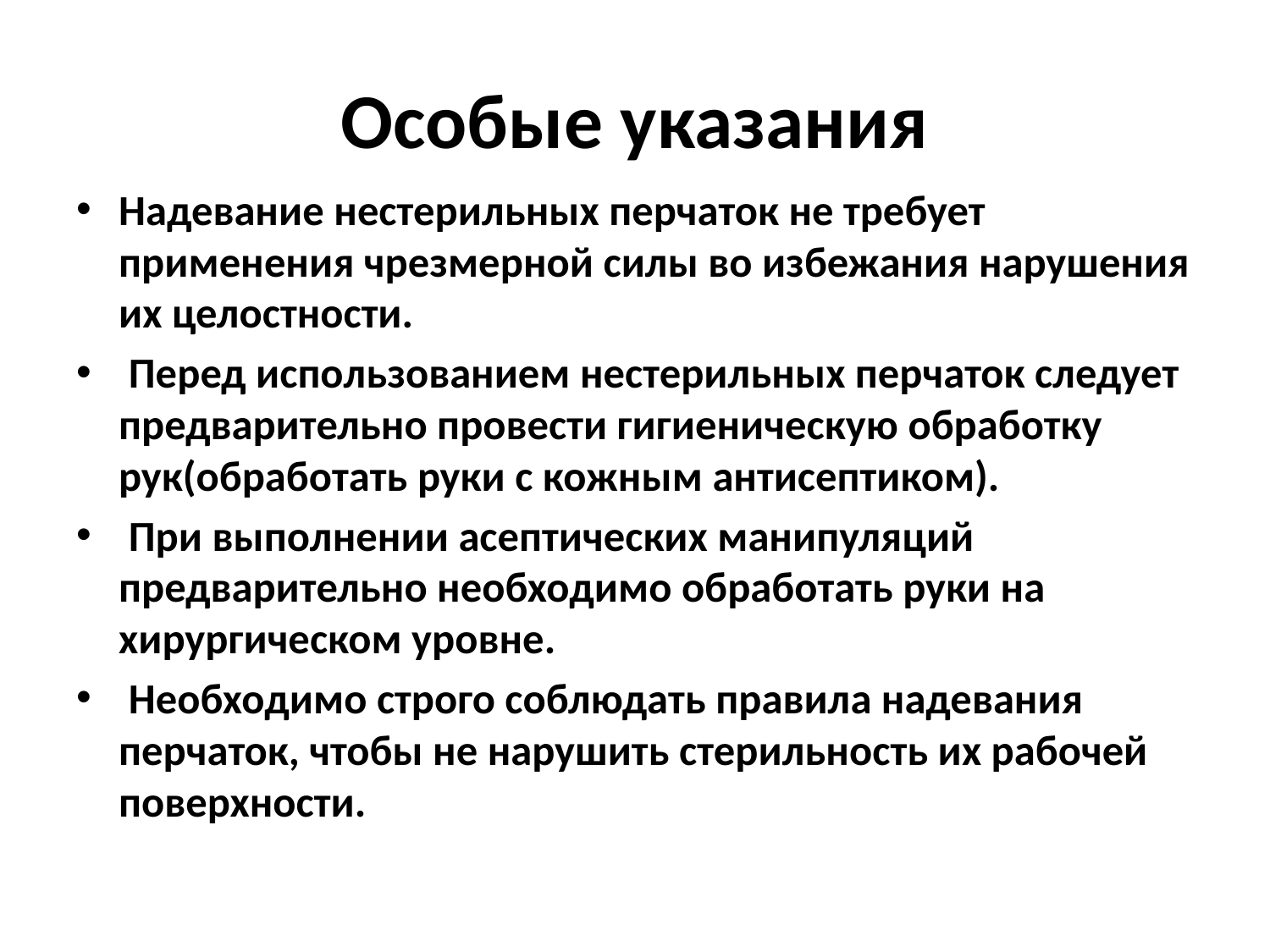

# Особые указания
Надевание нестерильных перчаток не требует применения чрезмерной силы во избежания нарушения их целостности.
 Перед использованием нестерильных перчаток следует предварительно провести гигиеническую обработку рук(обработать руки с кожным антисептиком).
 При выполнении асептических манипуляций предварительно необходимо обработать руки на хирургическом уровне.
 Необходимо строго соблюдать правила надевания перчаток, чтобы не нарушить стерильность их рабочей поверхности.